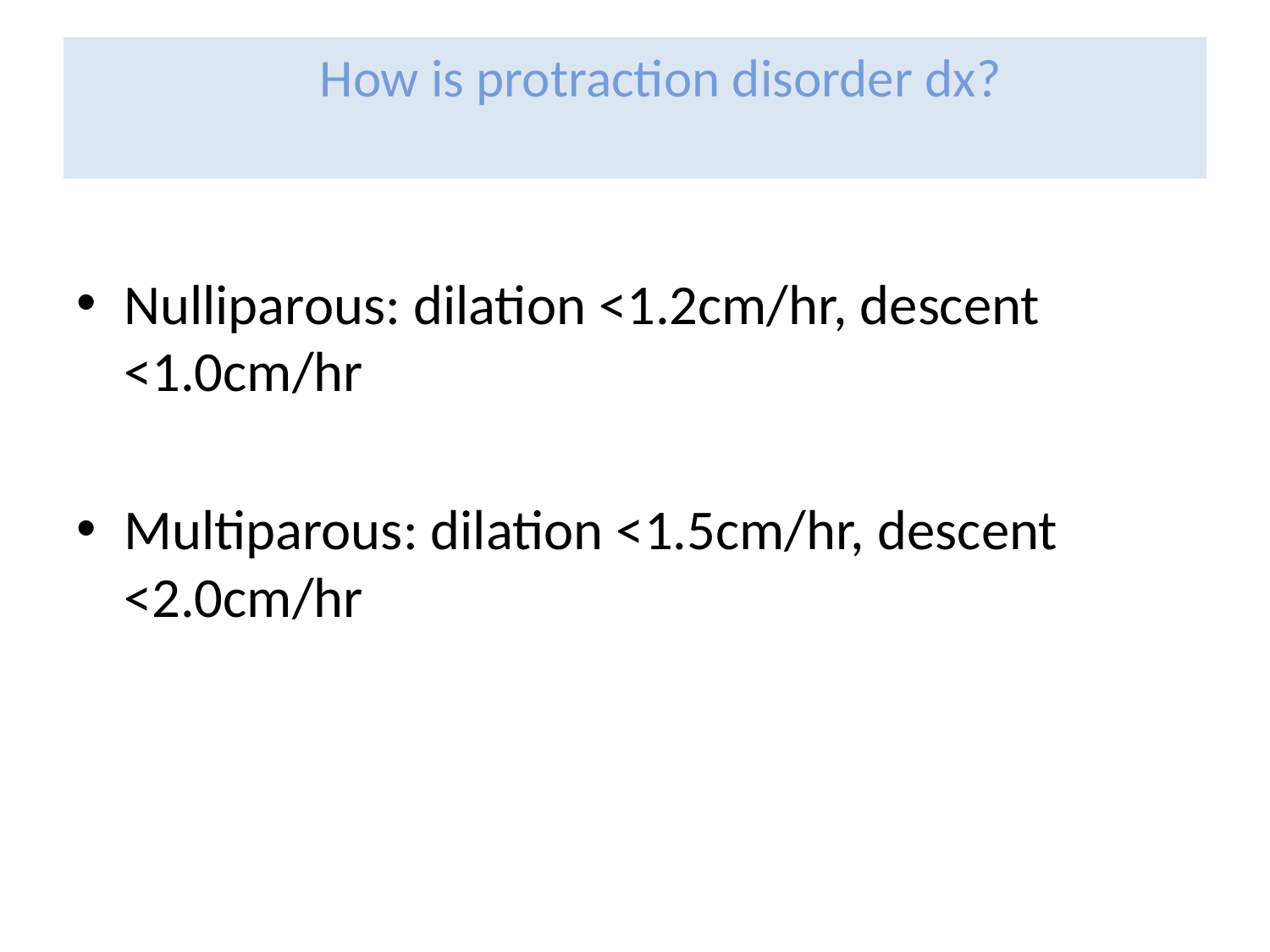

# How is protraction disorder dx?
Nulliparous: dilation <1.2cm/hr, descent <1.0cm/hr

Multiparous: dilation <1.5cm/hr, descent <2.0cm/hr